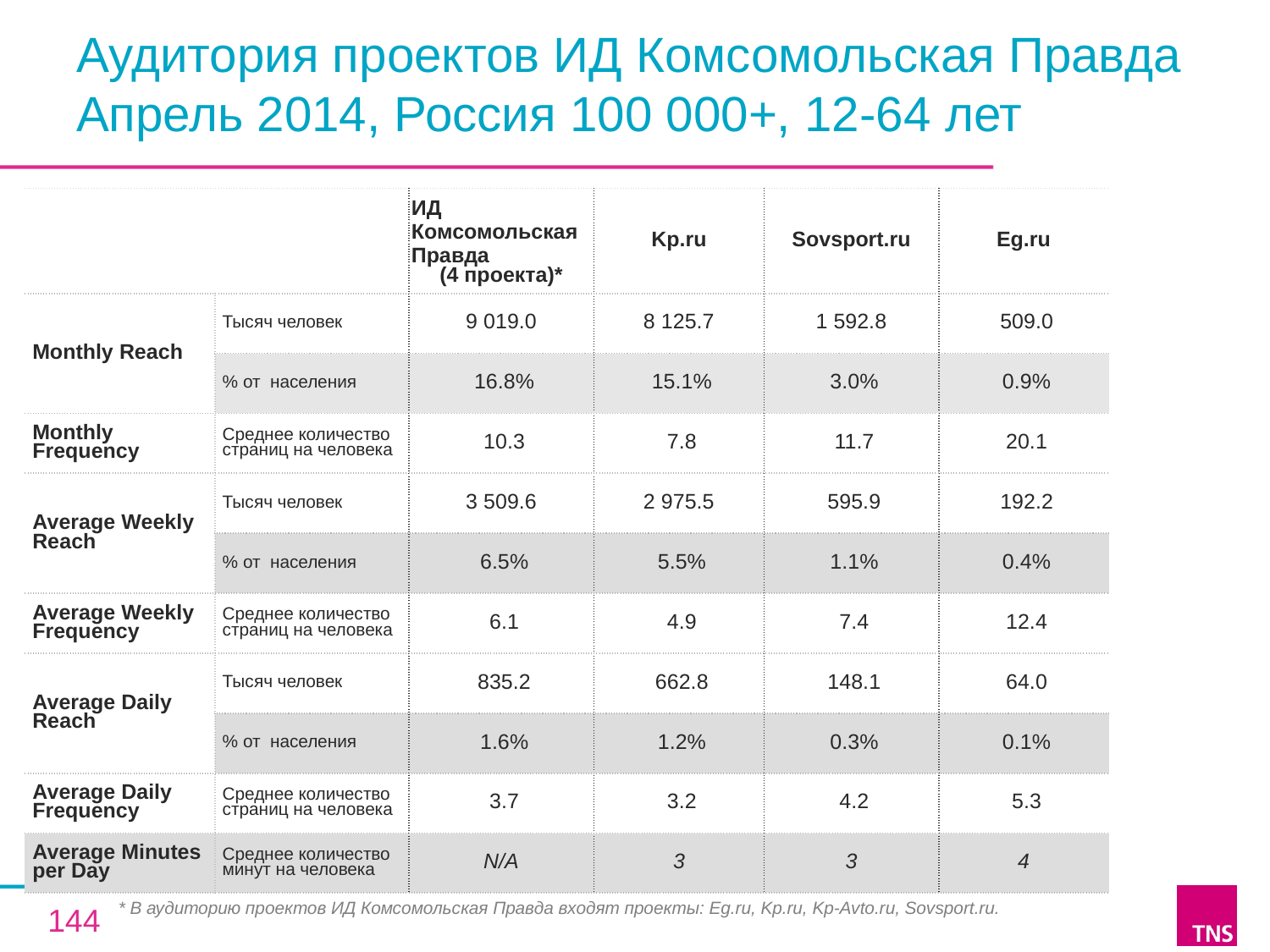

# Аудитория проектов ИД Комсомольская Правда Апрель 2014, Россия 100 000+, 12-64 лет
|  |  | ИД Комсомольская Правда (4 проекта)\* | Kp.ru | Sovsport.ru | Eg.ru |
| --- | --- | --- | --- | --- | --- |
| Monthly Reach | Тысяч человек | 9 019.0 | 8 125.7 | 1 592.8 | 509.0 |
|  | % от населения | 16.8% | 15.1% | 3.0% | 0.9% |
| Monthly Frequency | Среднее количество страниц на человека | 10.3 | 7.8 | 11.7 | 20.1 |
| Average Weekly Reach | Тысяч человек | 3 509.6 | 2 975.5 | 595.9 | 192.2 |
|  | % от населения | 6.5% | 5.5% | 1.1% | 0.4% |
| Average Weekly Frequency | Среднее количество страниц на человека | 6.1 | 4.9 | 7.4 | 12.4 |
| Average Daily Reach | Тысяч человек | 835.2 | 662.8 | 148.1 | 64.0 |
|  | % от населения | 1.6% | 1.2% | 0.3% | 0.1% |
| Average Daily Frequency | Среднее количество страниц на человека | 3.7 | 3.2 | 4.2 | 5.3 |
| Average Minutes per Day | Среднее количество минут на человека | N/A | 3 | 3 | 4 |
* В аудиторию проектов ИД Комсомольская Правда входят проекты: Eg.ru, Kp.ru, Kp-Avto.ru, Sovsport.ru.
144